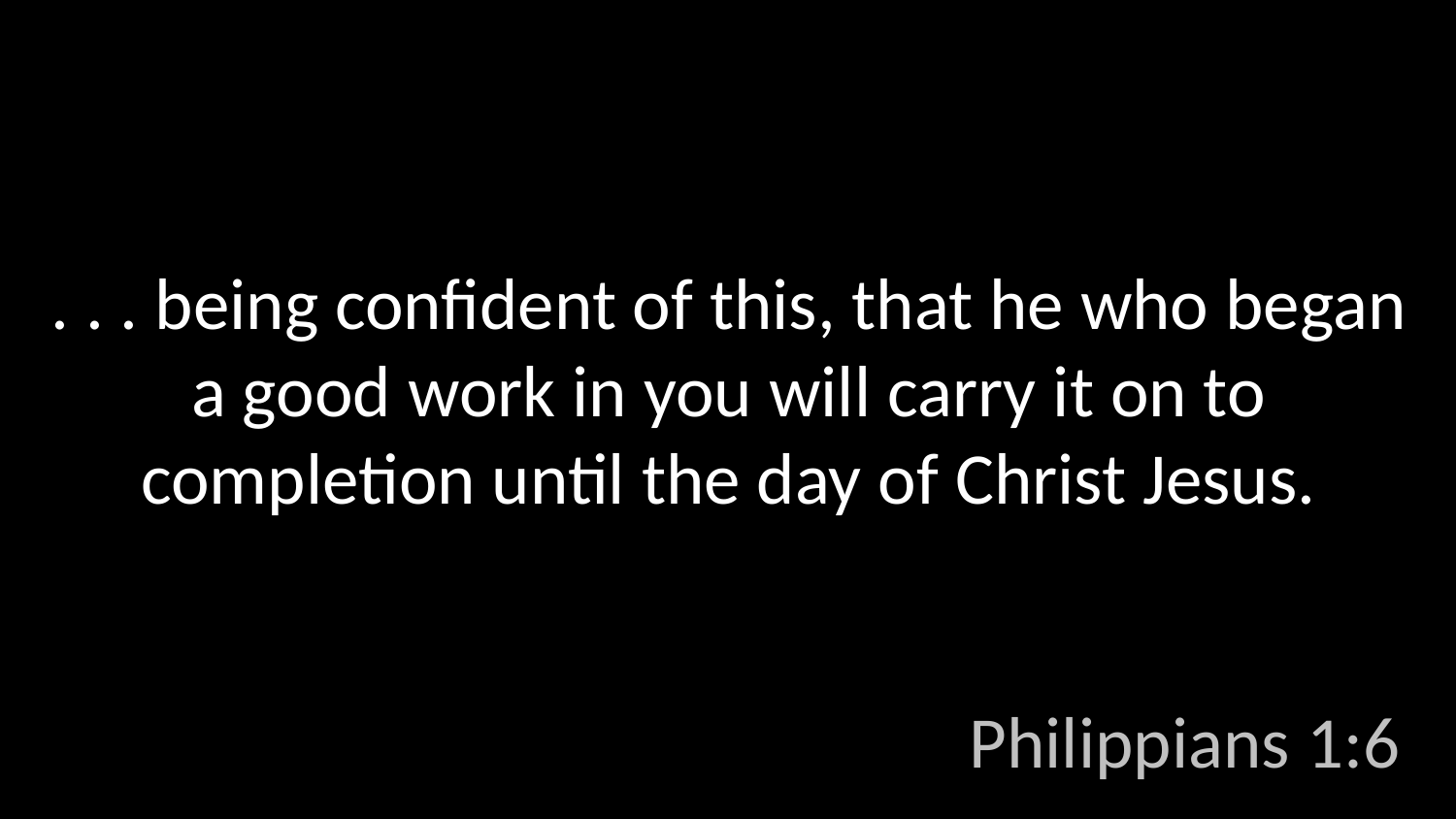

. . . being confident of this, that he who began a good work in you will carry it on to completion until the day of Christ Jesus.
Philippians 1:6